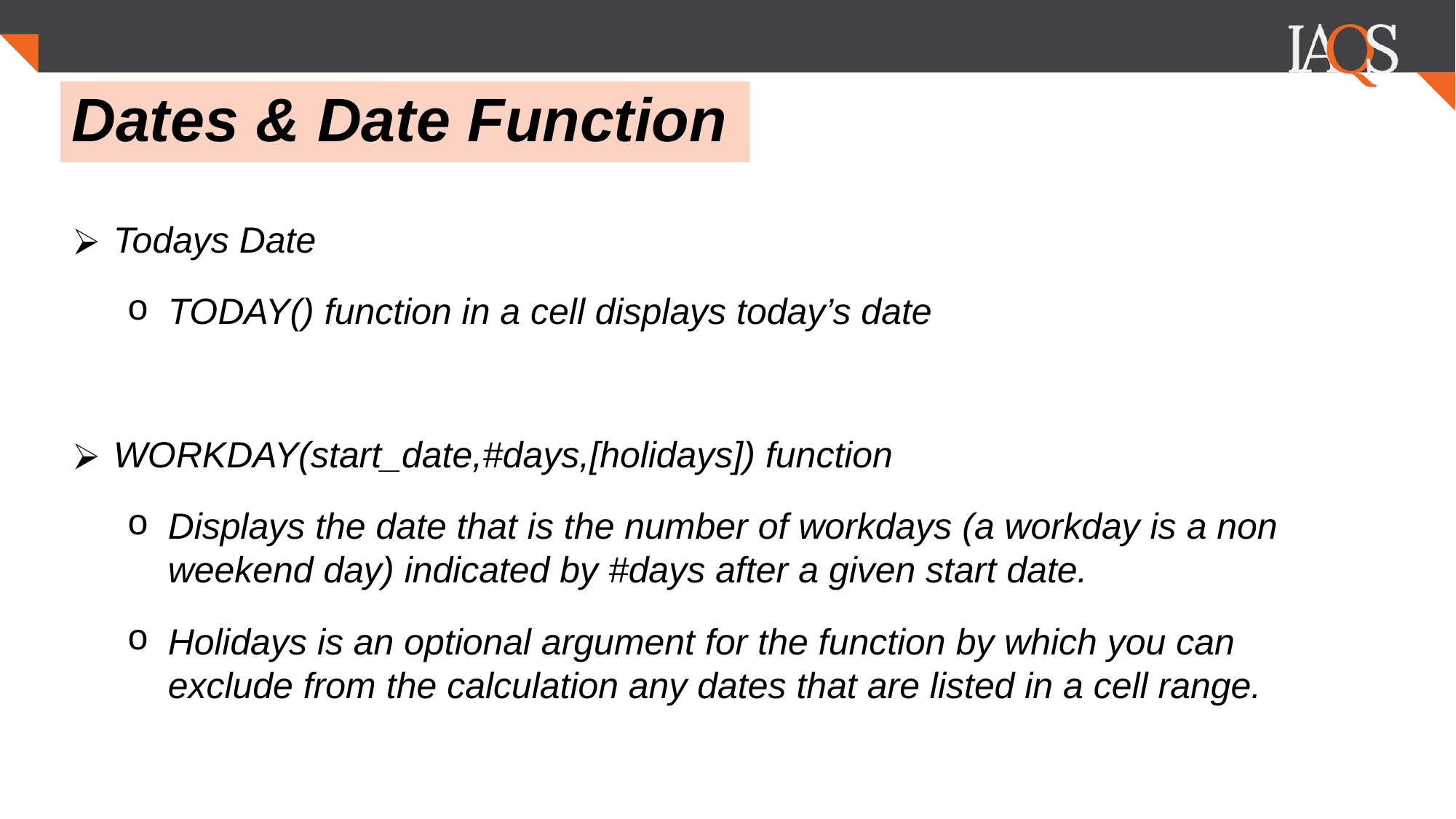

.

# Dates & Date Function
Todays Date
TODAY() function in a cell displays today’s date

WORKDAY(start_date,#days,[holidays]) function
Displays the date that is the number of workdays (a workday is a non weekend day) indicated by #days after a given start date.
Holidays is an optional argument for the function by which you can exclude from the calculation any dates that are listed in a cell range.